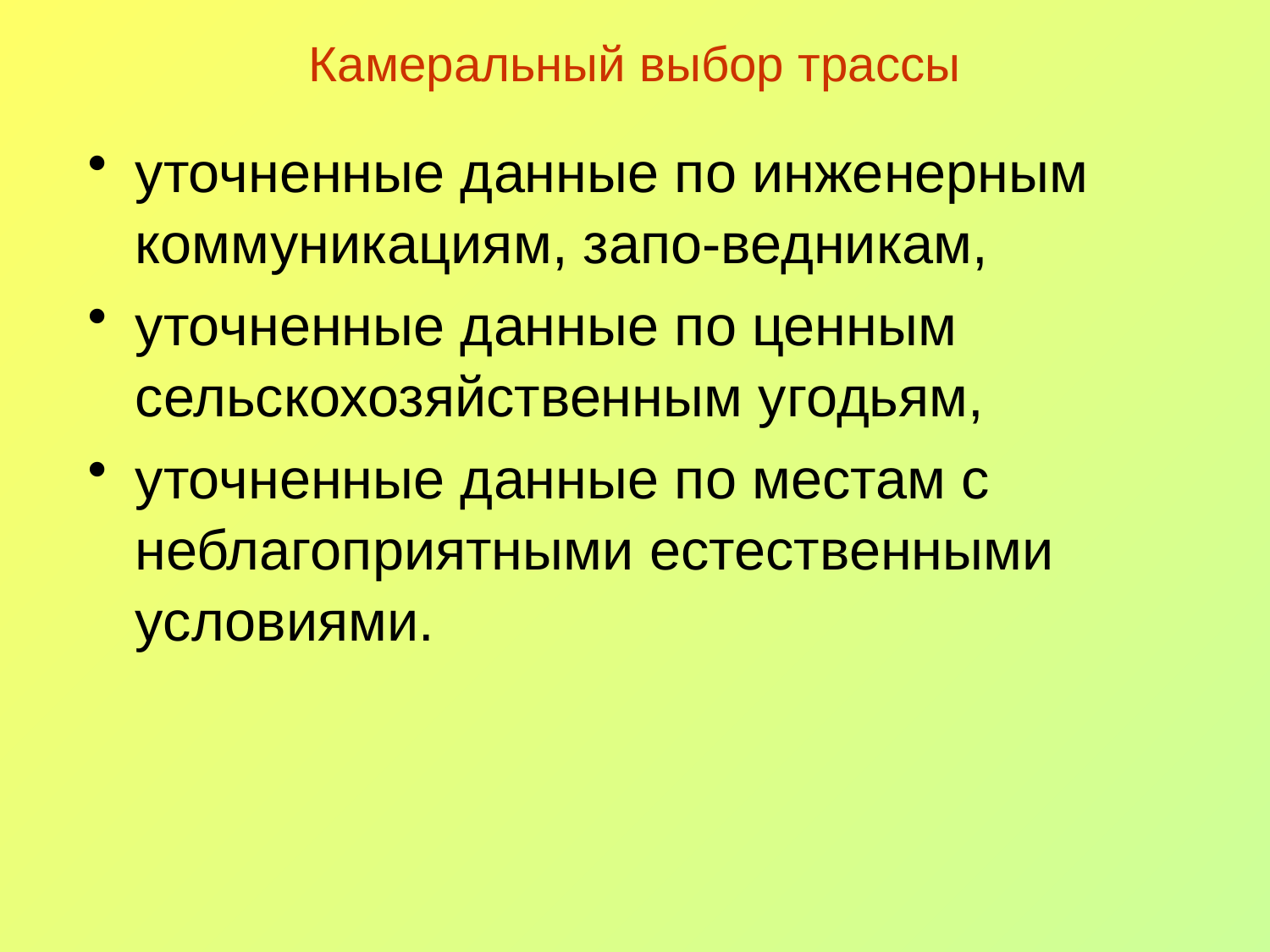

# Камеральный выбор трассы
уточненные данные по инженерным коммуникациям, запо-ведникам,
уточненные данные по ценным сельскохозяйственным угодьям,
уточненные данные по местам с неблагоприятными естественными условиями.